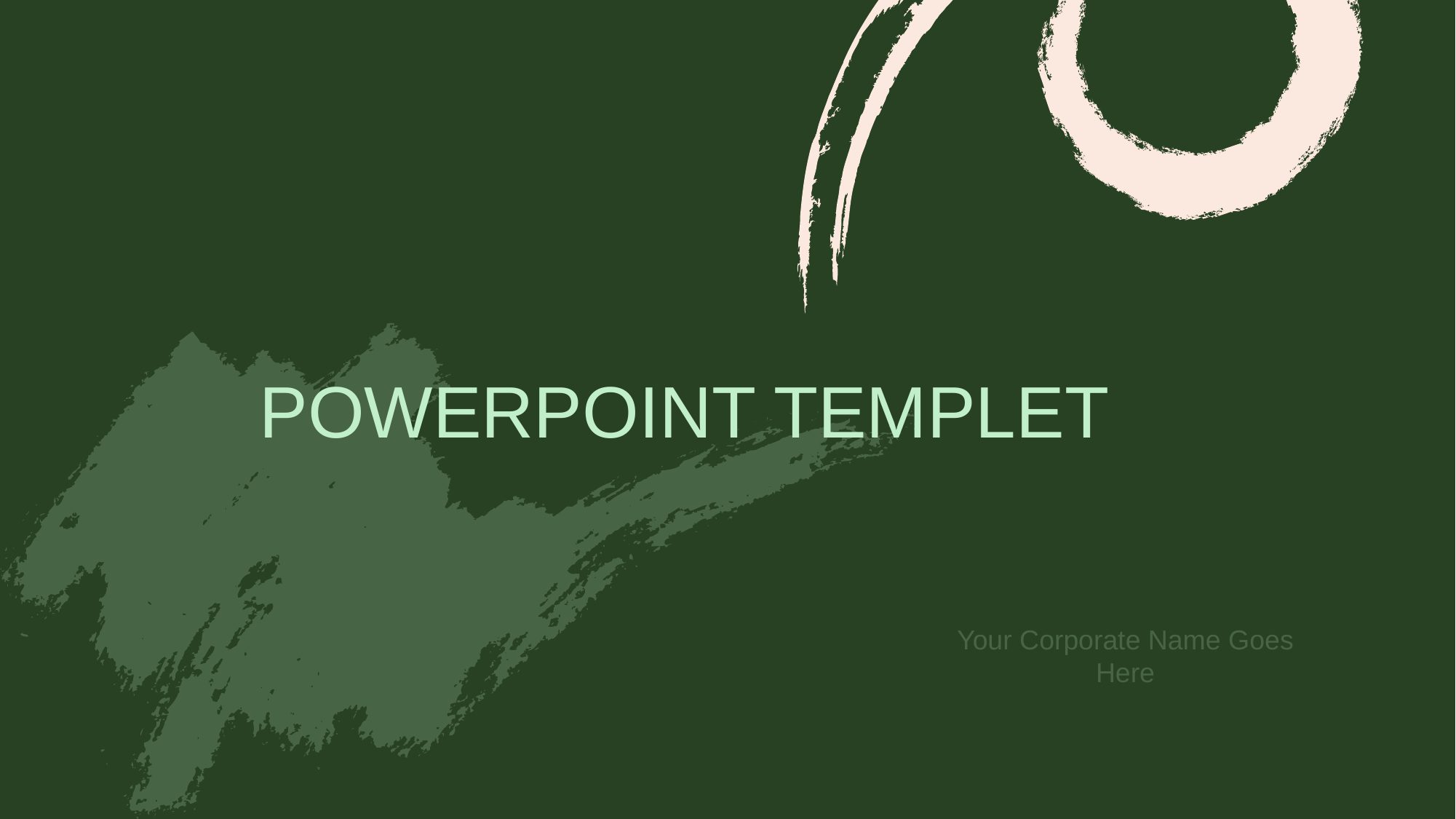

POWERPOINT TEMPLET
Your Corporate Name Goes Here